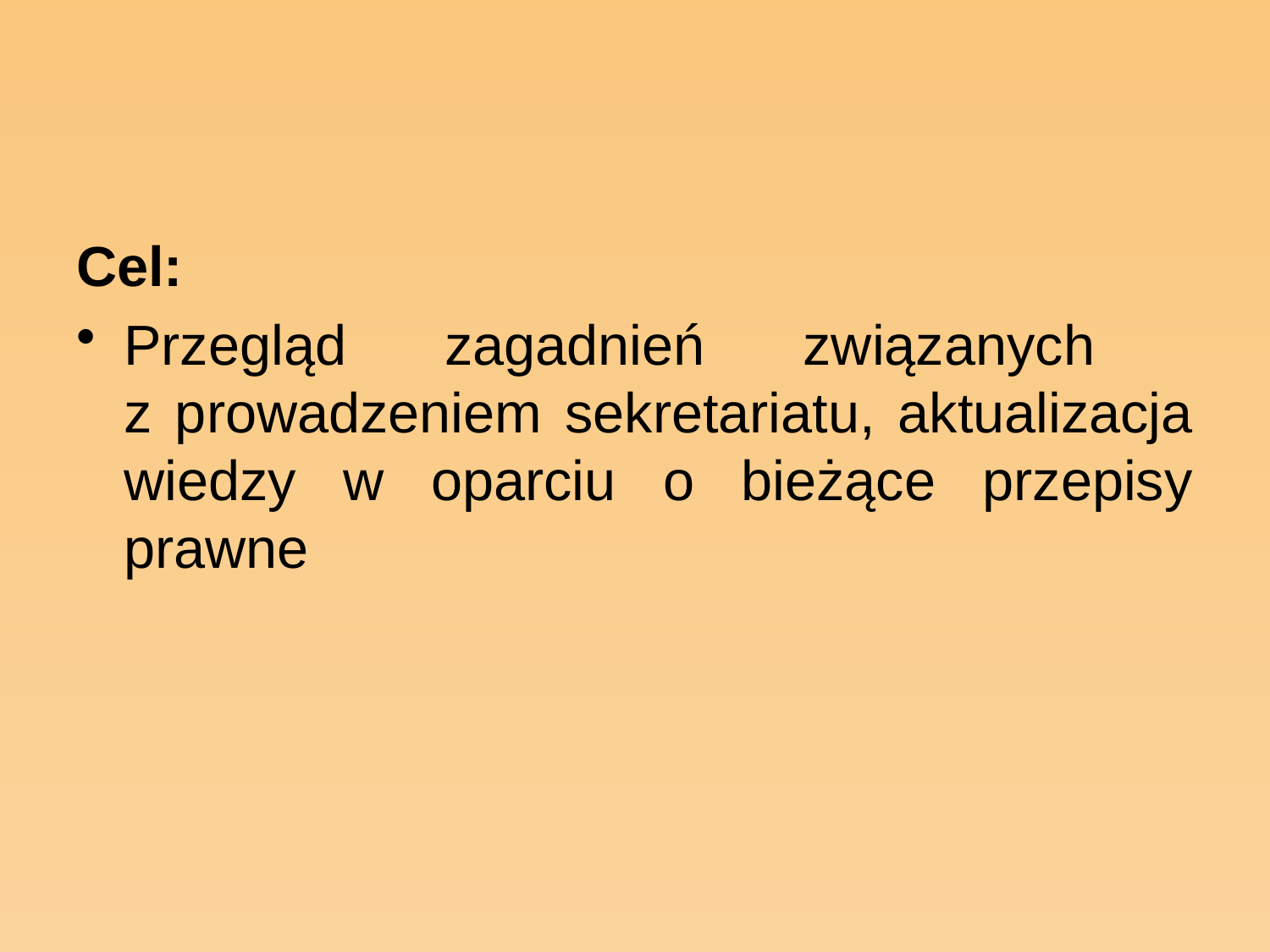

# Cel:
Przegląd zagadnień związanych
z prowadzeniem sekretariatu, aktualizacja wiedzy w oparciu o bieżące przepisy prawne